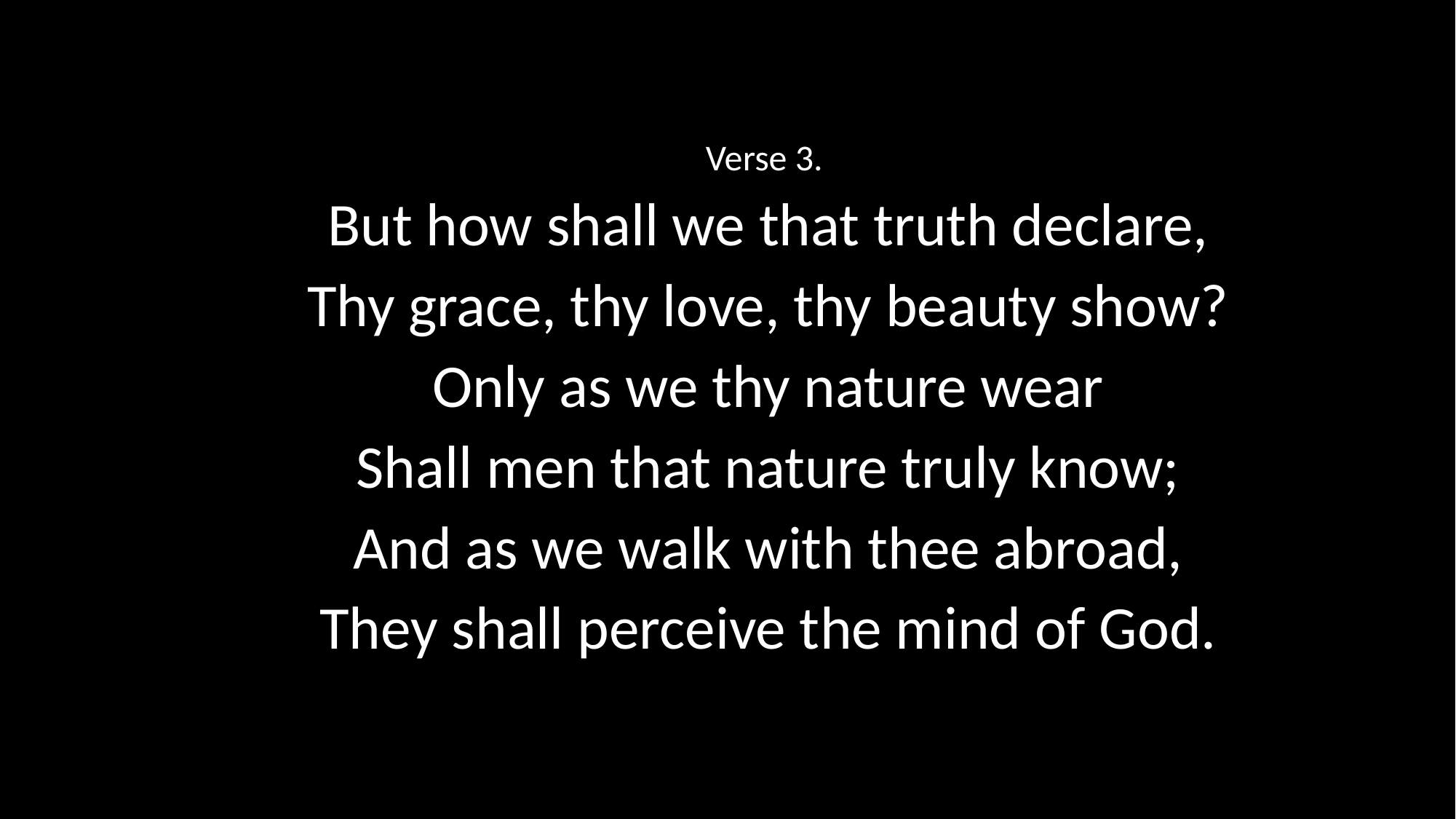

Verse 3.
But how shall we that truth declare,
Thy grace, thy love, thy beauty show?
Only as we thy nature wear
Shall men that nature truly know;
And as we walk with thee abroad,
They shall perceive the mind of God.